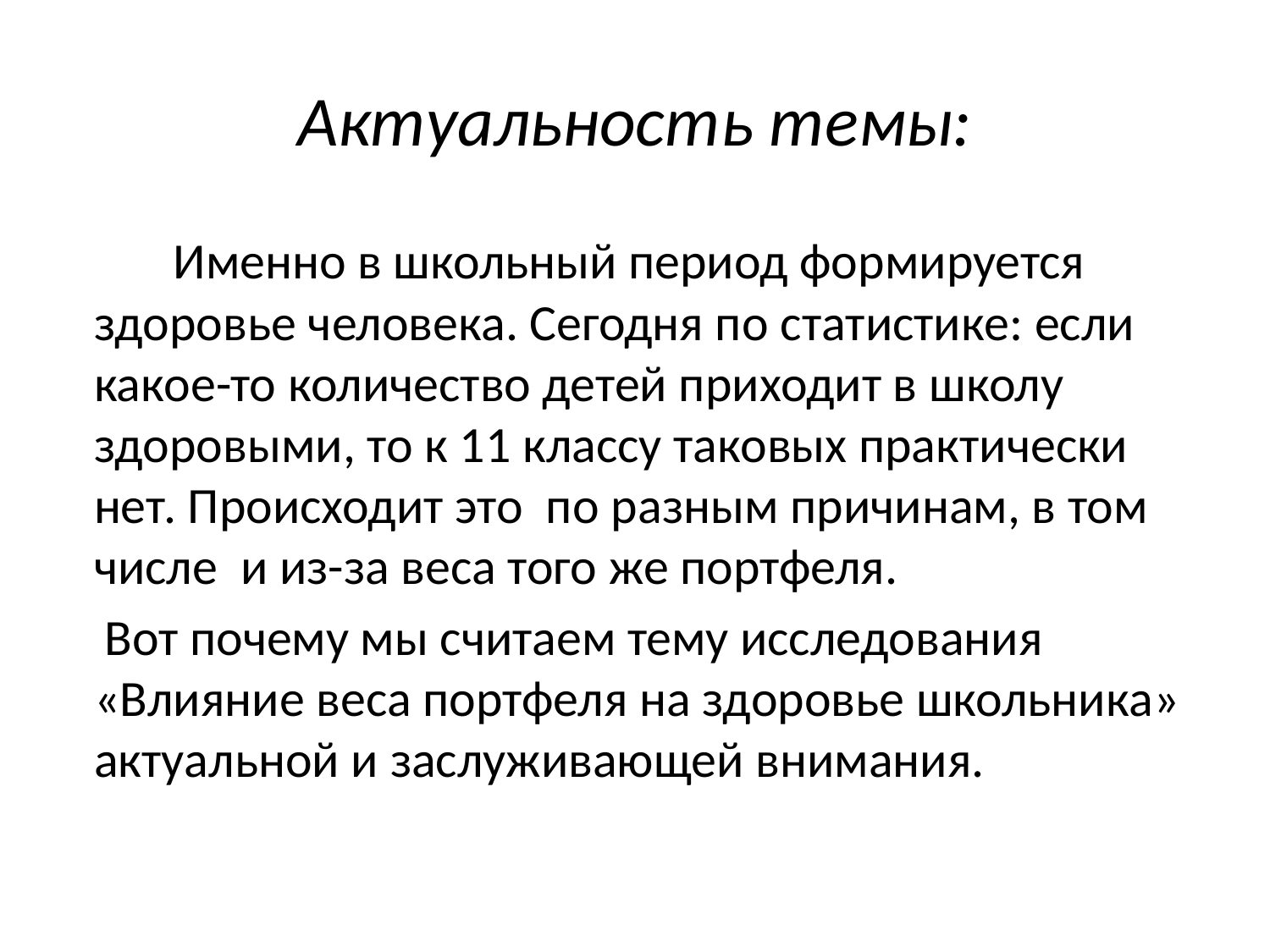

# Актуальность темы:
           Именно в школьный период формируется здоровье человека. Сегодня по статистике: если какое-то количество детей приходит в школу здоровыми, то к 11 классу таковых практически нет. Происходит это  по разным причинам, в том числе  и из-за веса того же портфеля.
     Вот почему мы считаем тему исследования «Влияние веса портфеля на здоровье школьника» актуальной и заслуживающей внимания.